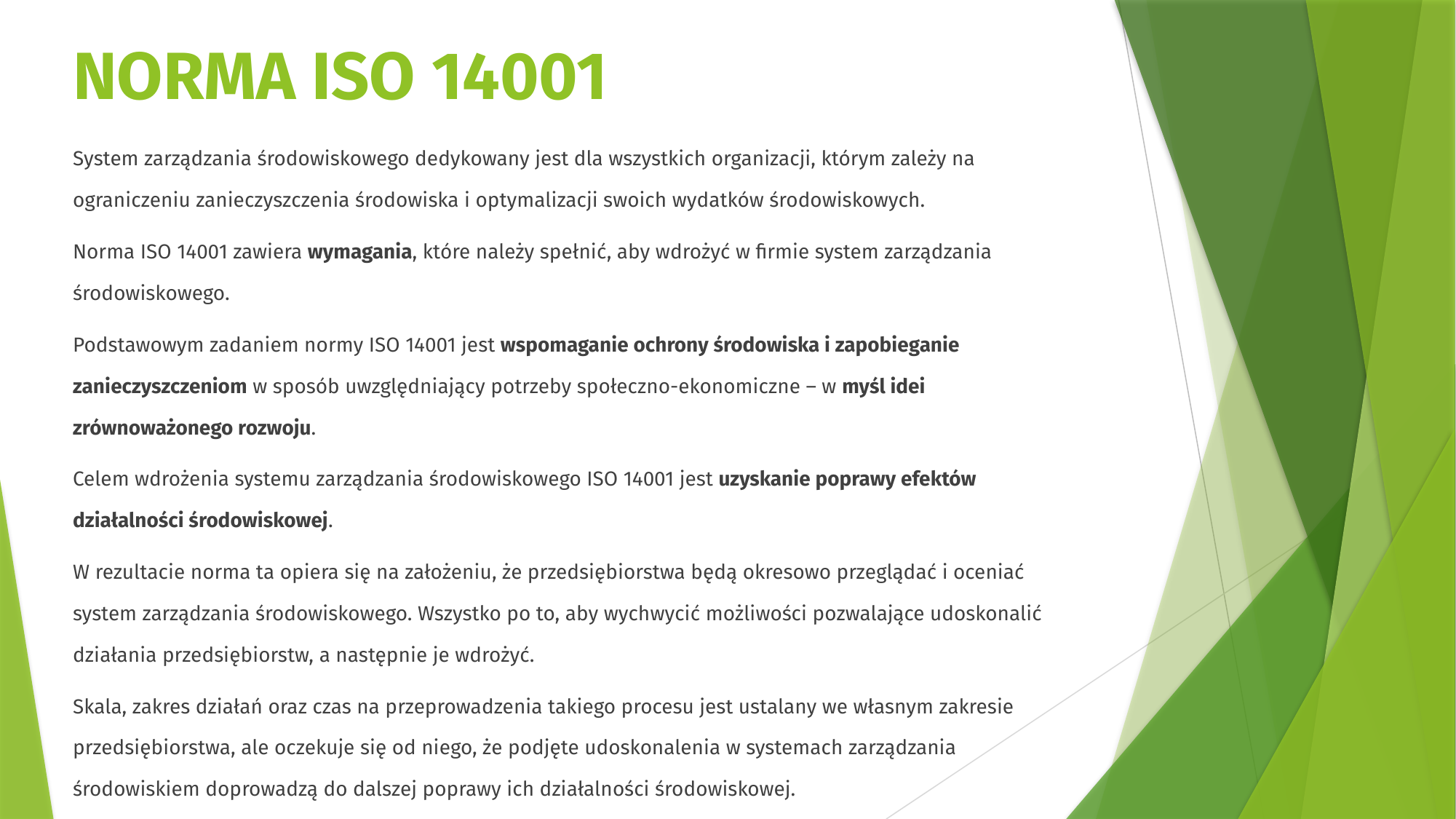

# NORMA ISO 14001
System zarządzania środowiskowego dedykowany jest dla wszystkich organizacji, którym zależy na ograniczeniu zanieczyszczenia środowiska i optymalizacji swoich wydatków środowiskowych.
Norma ISO 14001 zawiera wymagania, które należy spełnić, aby wdrożyć w firmie system zarządzania środowiskowego.
Podstawowym zadaniem normy ISO 14001 jest wspomaganie ochrony środowiska i zapobieganie zanieczyszczeniom w sposób uwzględniający potrzeby społeczno-ekonomiczne – w myśl idei zrównoważonego rozwoju.
Celem wdrożenia systemu zarządzania środowiskowego ISO 14001 jest uzyskanie poprawy efektów działalności środowiskowej.
W rezultacie norma ta opiera się na założeniu, że przedsiębiorstwa będą okresowo przeglądać i oceniać system zarządzania środowiskowego. Wszystko po to, aby wychwycić możliwości pozwalające udoskonalić działania przedsiębiorstw, a następnie je wdrożyć.
Skala, zakres działań oraz czas na przeprowadzenia takiego procesu jest ustalany we własnym zakresie przedsiębiorstwa, ale oczekuje się od niego, że podjęte udoskonalenia w systemach zarządzania środowiskiem doprowadzą do dalszej poprawy ich działalności środowiskowej.